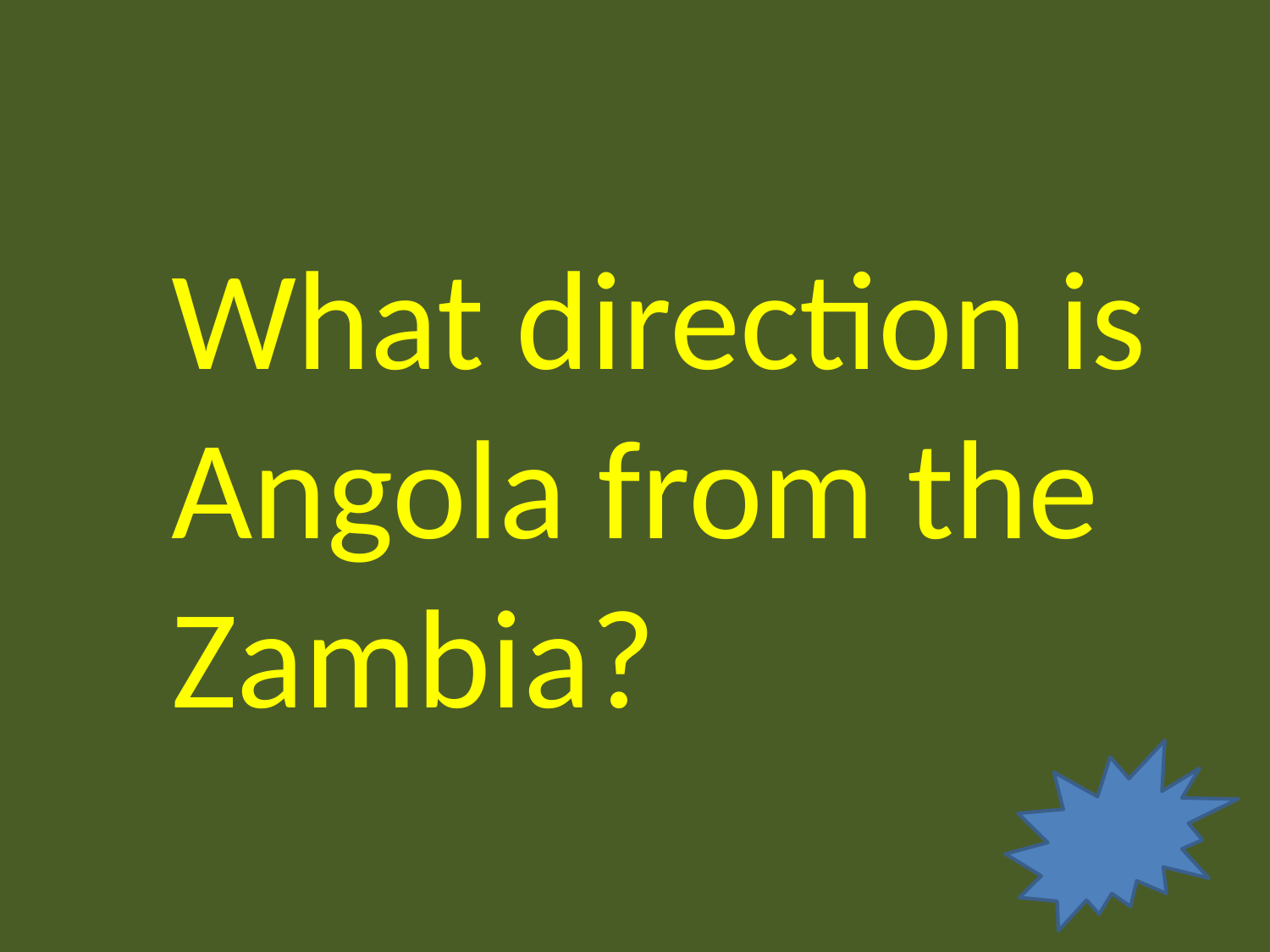

What direction is Angola from the Zambia?